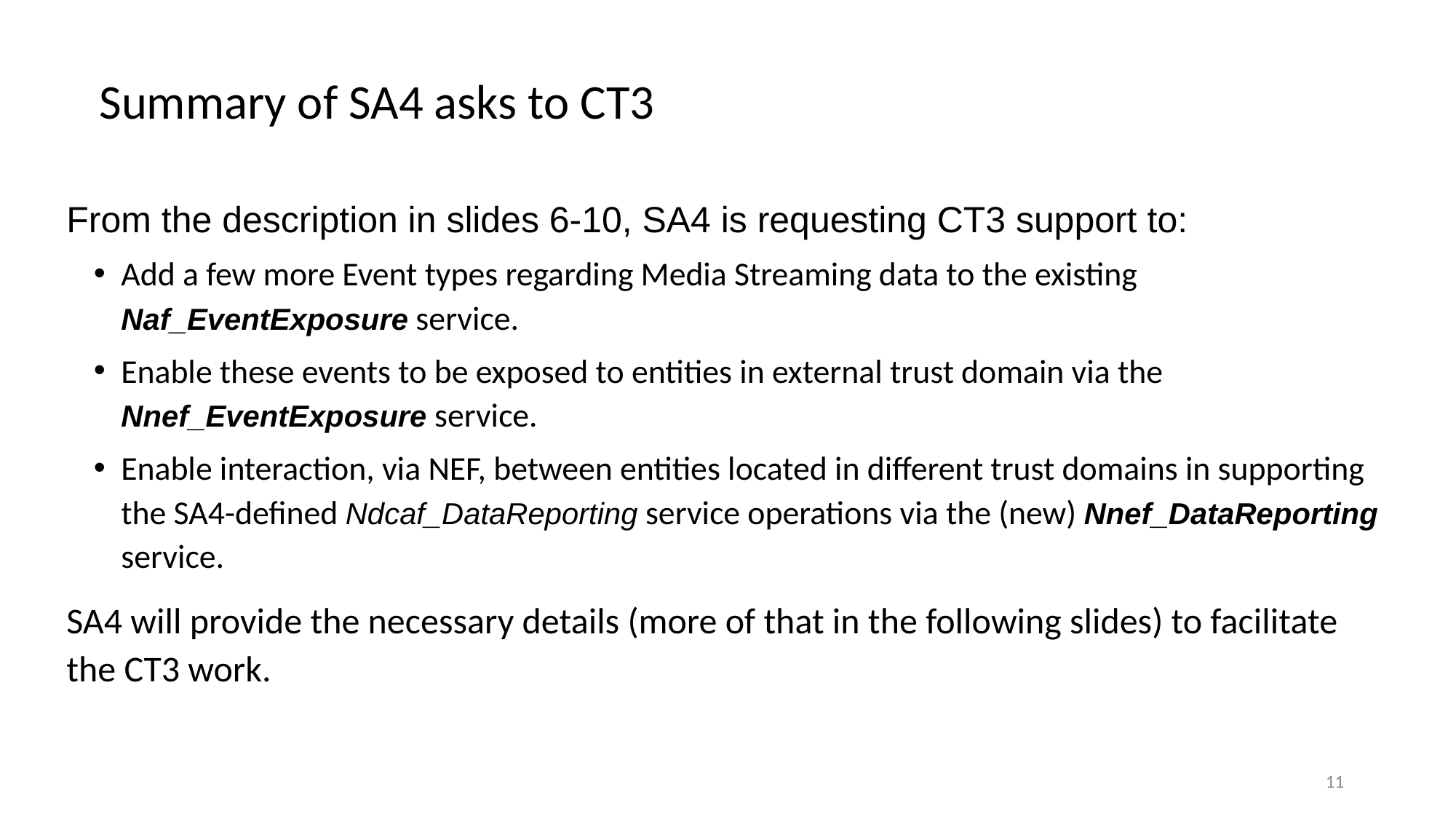

# Summary of SA4 asks to CT3
From the description in slides 6-10, SA4 is requesting CT3 support to:
Add a few more Event types regarding Media Streaming data to the existing Naf_EventExposure service.
Enable these events to be exposed to entities in external trust domain via the Nnef_EventExposure service.
Enable interaction, via NEF, between entities located in different trust domains in supporting the SA4-defined Ndcaf_DataReporting service operations via the (new) Nnef_DataReporting service.
SA4 will provide the necessary details (more of that in the following slides) to facilitate the CT3 work.
11